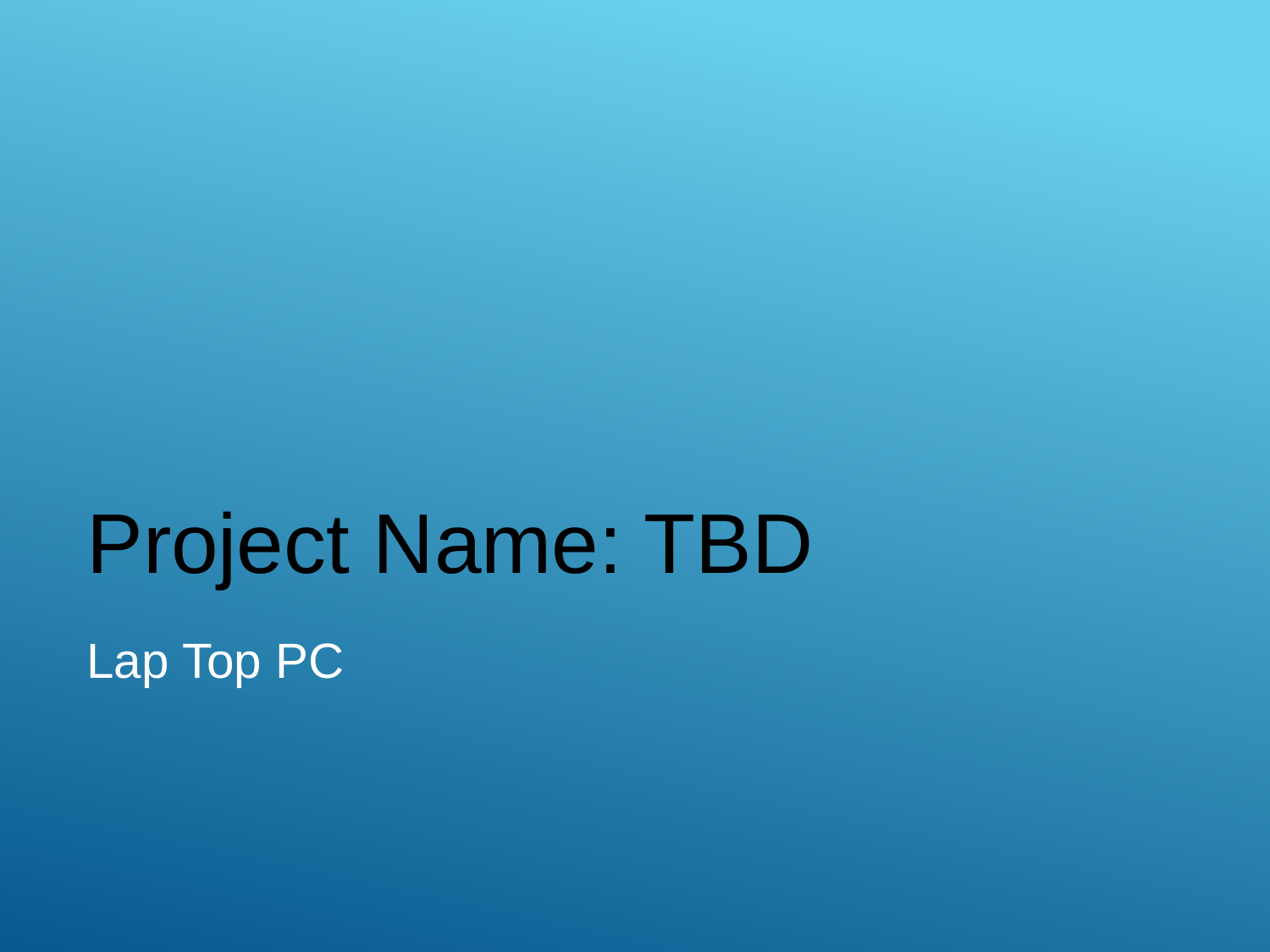

# Project Name: TBD
Lap Top PC